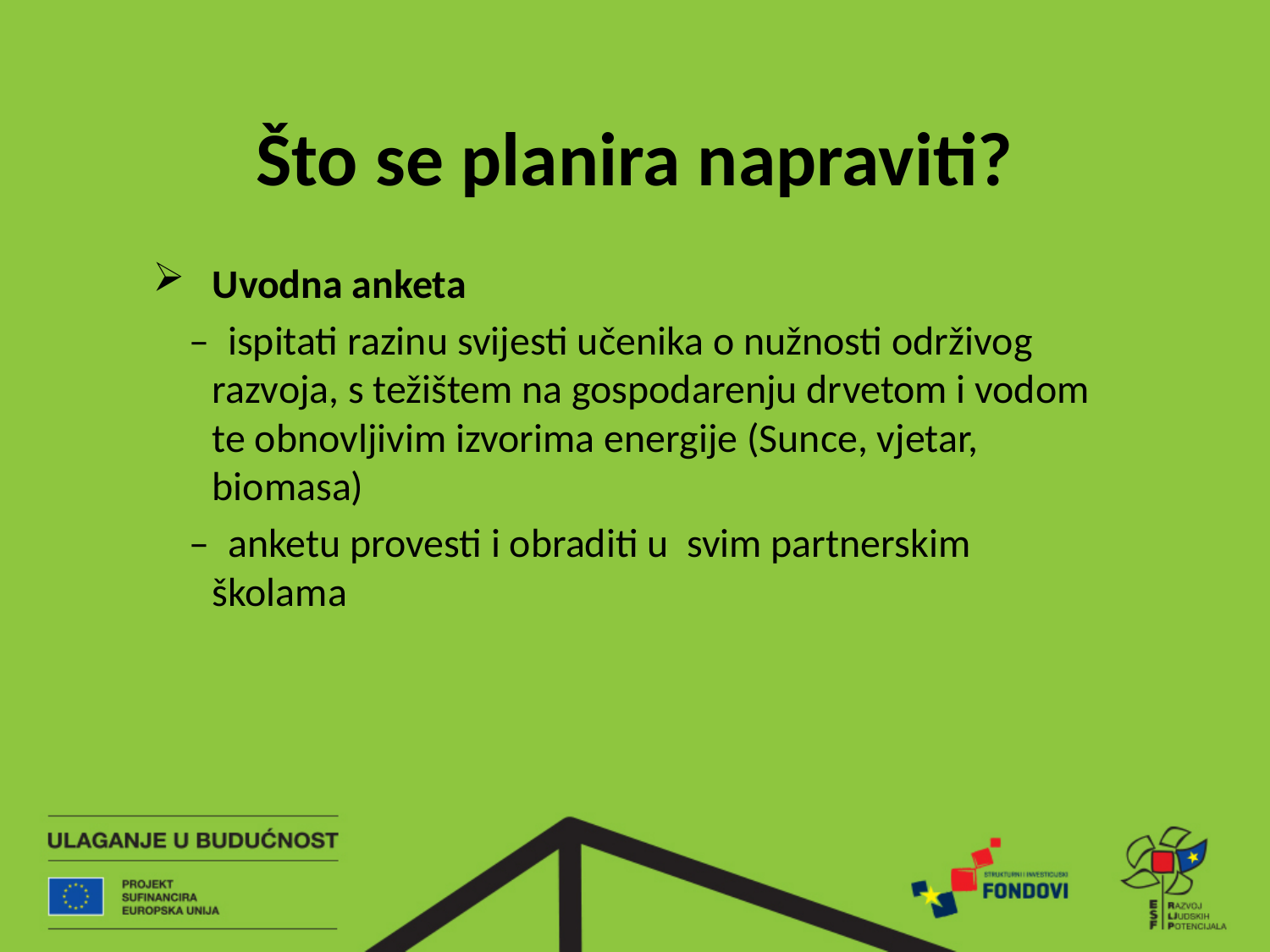

Uvodna anketa
    –  ispitati razinu svijesti učenika o nužnosti održivog razvoja, s težištem na gospodarenju drvetom i vodom te obnovljivim izvorima energije (Sunce, vjetar, biomasa)
    –  anketu provesti i obraditi u  svim partnerskim školama
Što se planira napraviti?